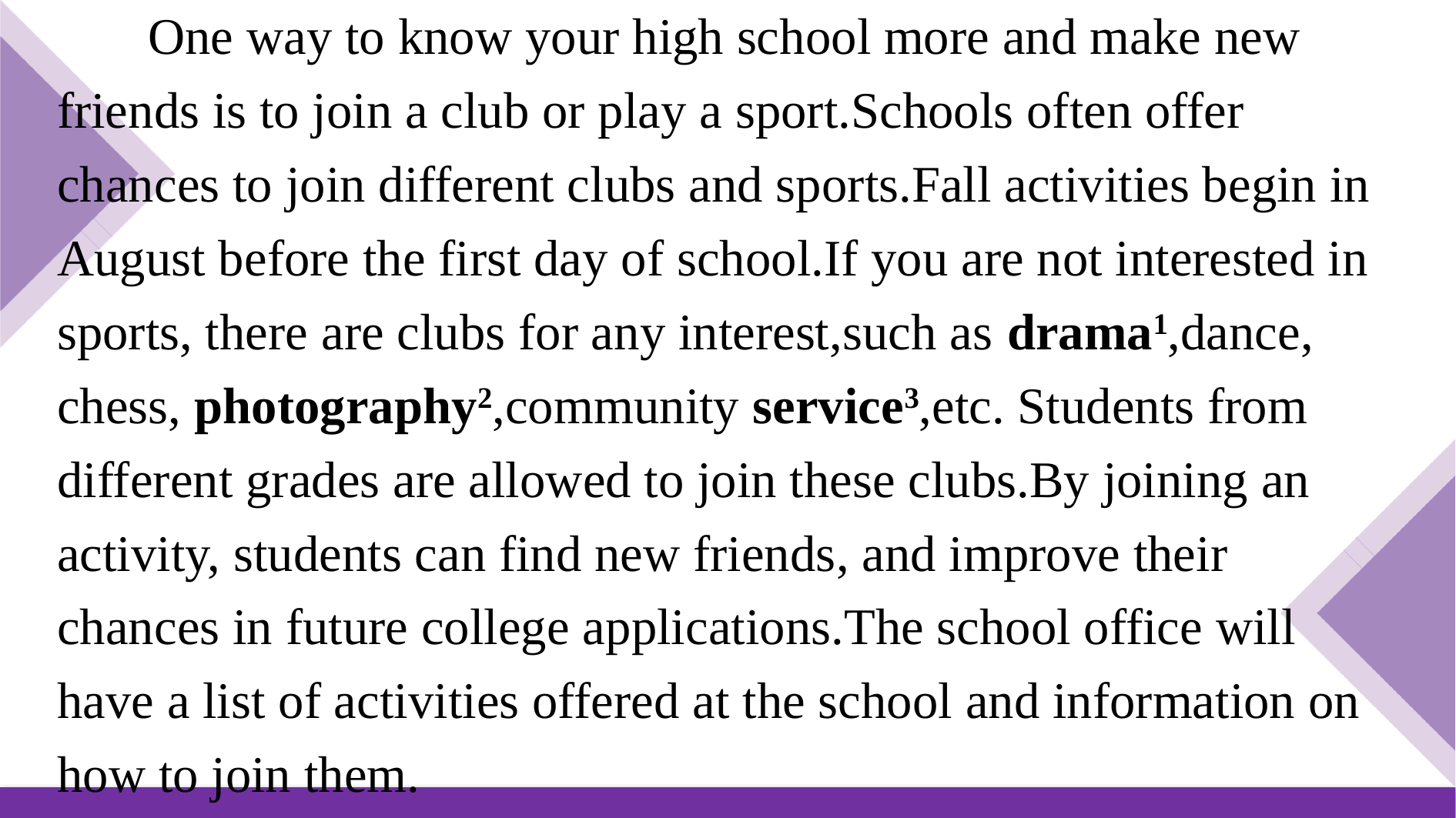

One way to know your high school more and make new friends is to join a club or play a sport.Schools often offer chances to join different clubs and sports.Fall activities begin in August before the first day of school.If you are not interested in sports, there are clubs for any interest,such as drama1,dance, chess, photography2,community service3,etc. Students from different grades are allowed to join these clubs.By joining an activity, students can find new friends, and improve their chances in future college applications.The school office will have a list of activities offered at the school and information on how to join them.